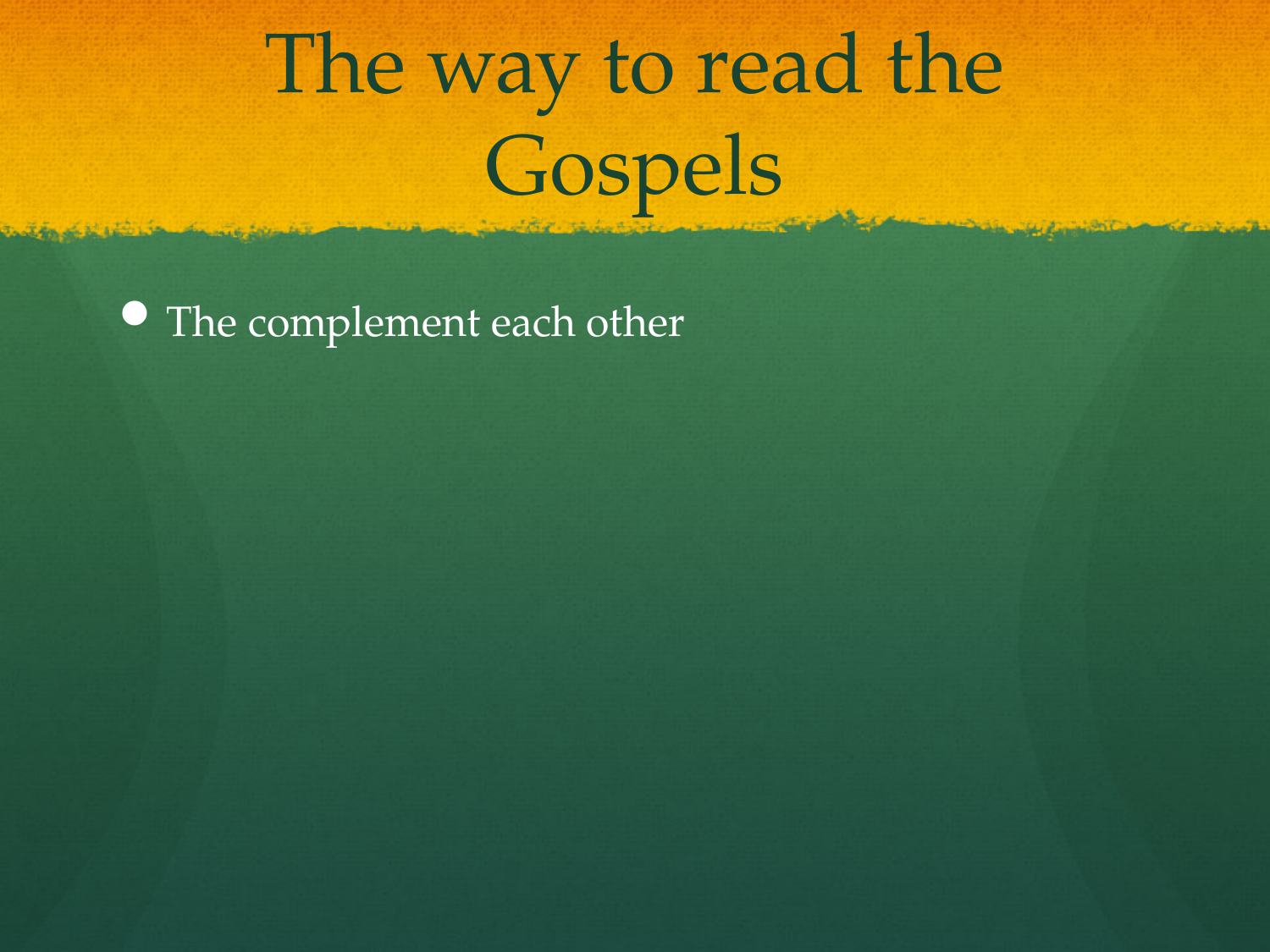

# The way to read the Gospels
The complement each other